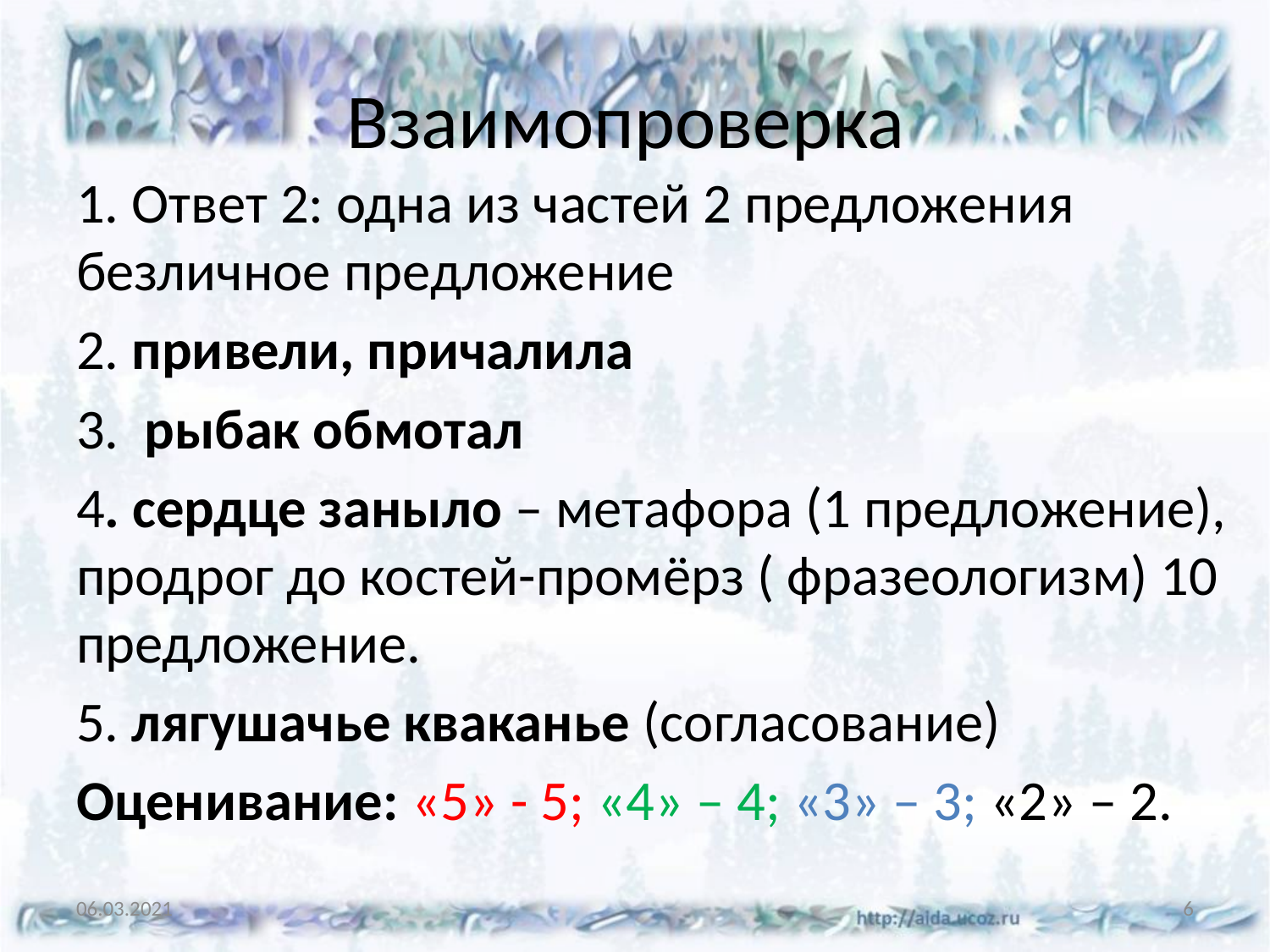

# Взаимопроверка
1. Ответ 2: одна из частей 2 предложения безличное предложение
2. привели, причалила
3.  рыбак обмотал
4. сердце заныло – метафора (1 предложение), продрог до костей-промёрз ( фразеологизм) 10 предложение.
5. лягушачье кваканье (согласование)
Оценивание: «5» - 5; «4» – 4; «3» – 3; «2» – 2.
06.03.2021
6